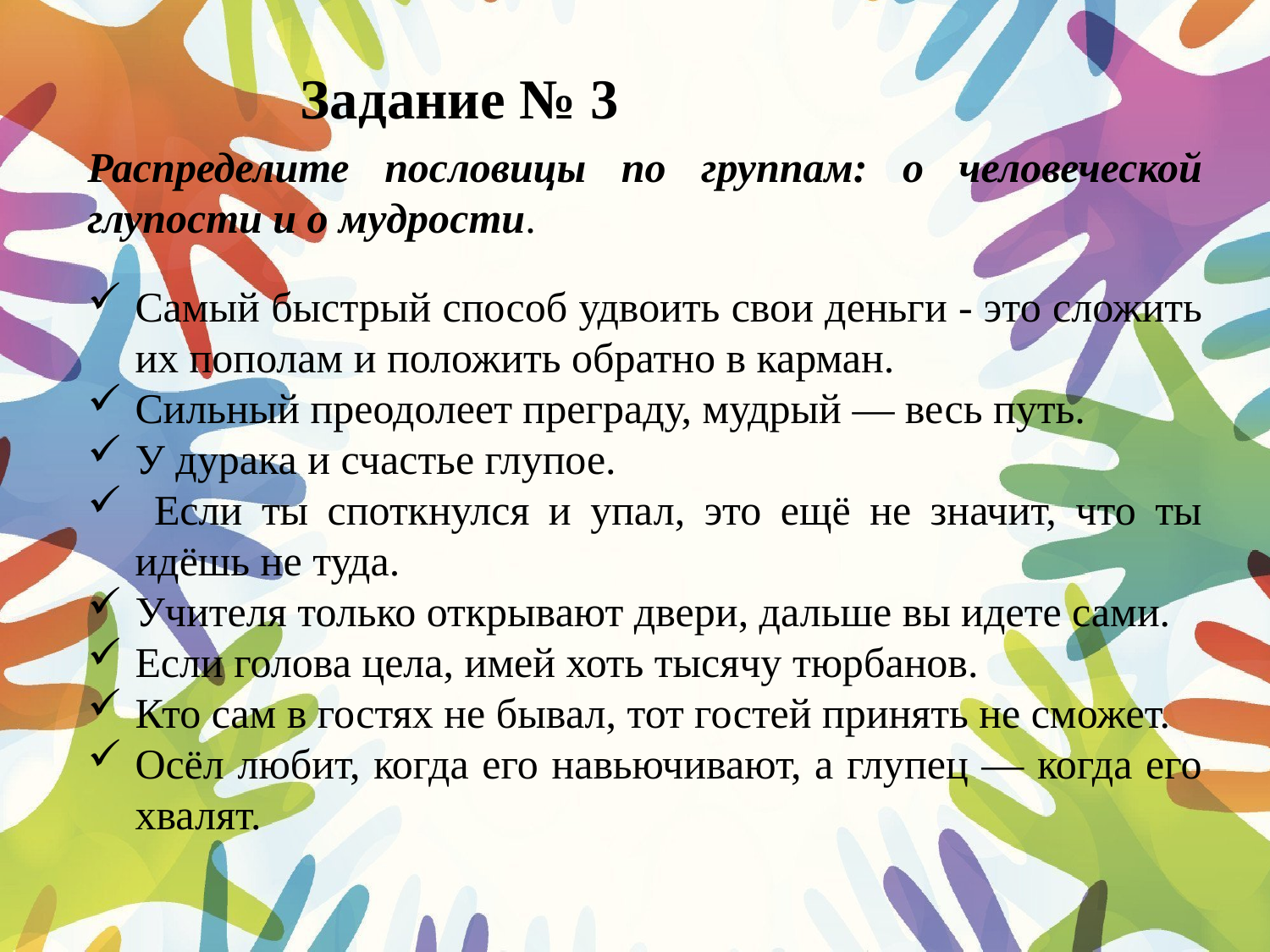

Задание № 3
Распределите пословицы по группам: о человеческой глупости и о мудрости.

Самый быстрый способ удвоить свои деньги - это сложить их пополам и положить обратно в карман.
Сильный преодолеет преграду, мудрый — весь путь.
У дурака и счастье глупое.
 Если ты споткнулся и упал, это ещё не значит, что ты идёшь не туда.
Учителя только открывают двери, дальше вы идете сами.
Если голова цела, имей хоть тысячу тюрбанов.
Кто сам в гостях не бывал, тот гостей принять не сможет.
Осёл любит, когда его навьючивают, а глупец — когда его хвалят.